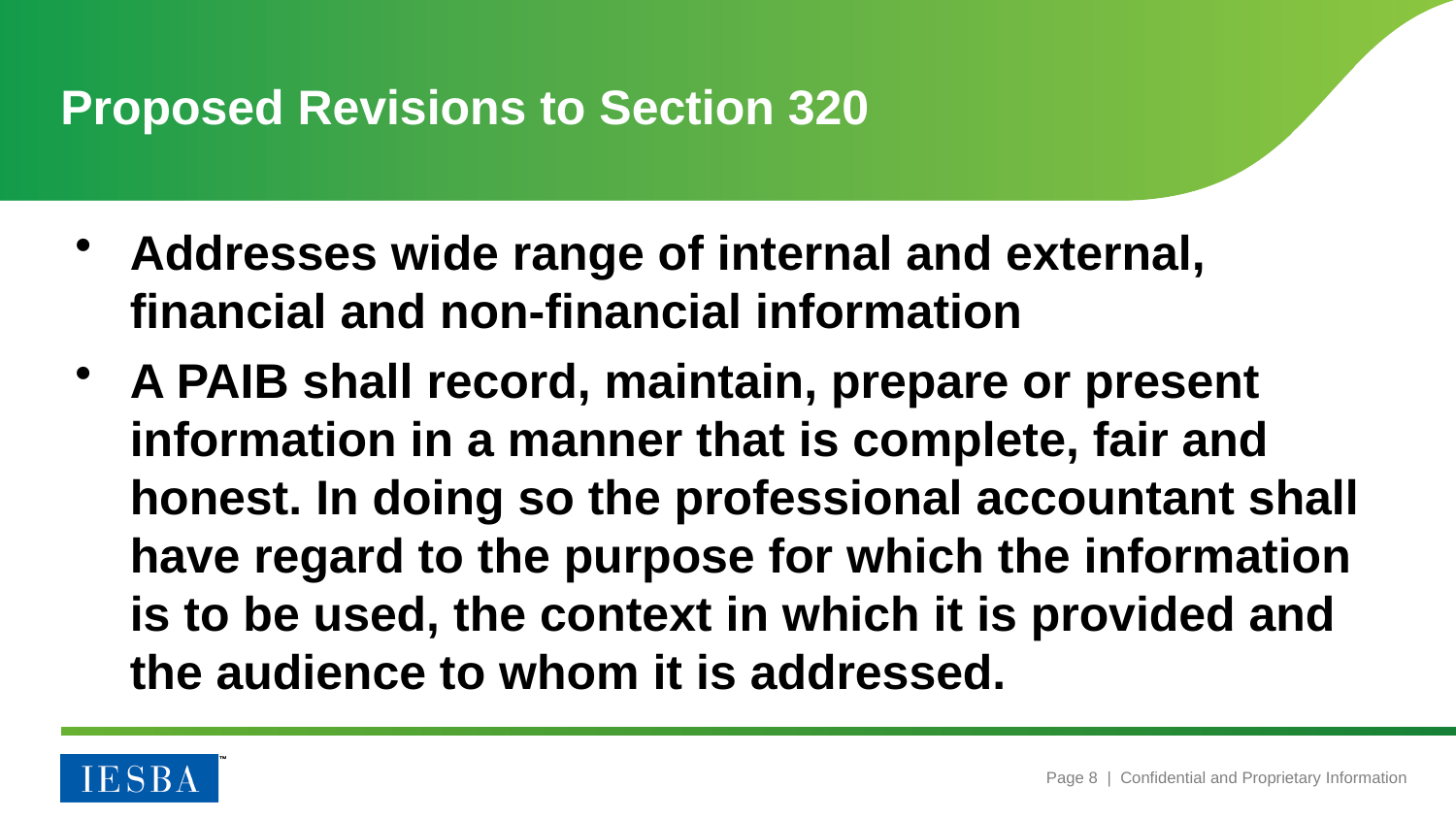

# Proposed Revisions to Section 320
Addresses wide range of internal and external, financial and non-financial information
A PAIB shall record, maintain, prepare or present information in a manner that is complete, fair and honest. In doing so the professional accountant shall have regard to the purpose for which the information is to be used, the context in which it is provided and the audience to whom it is addressed.